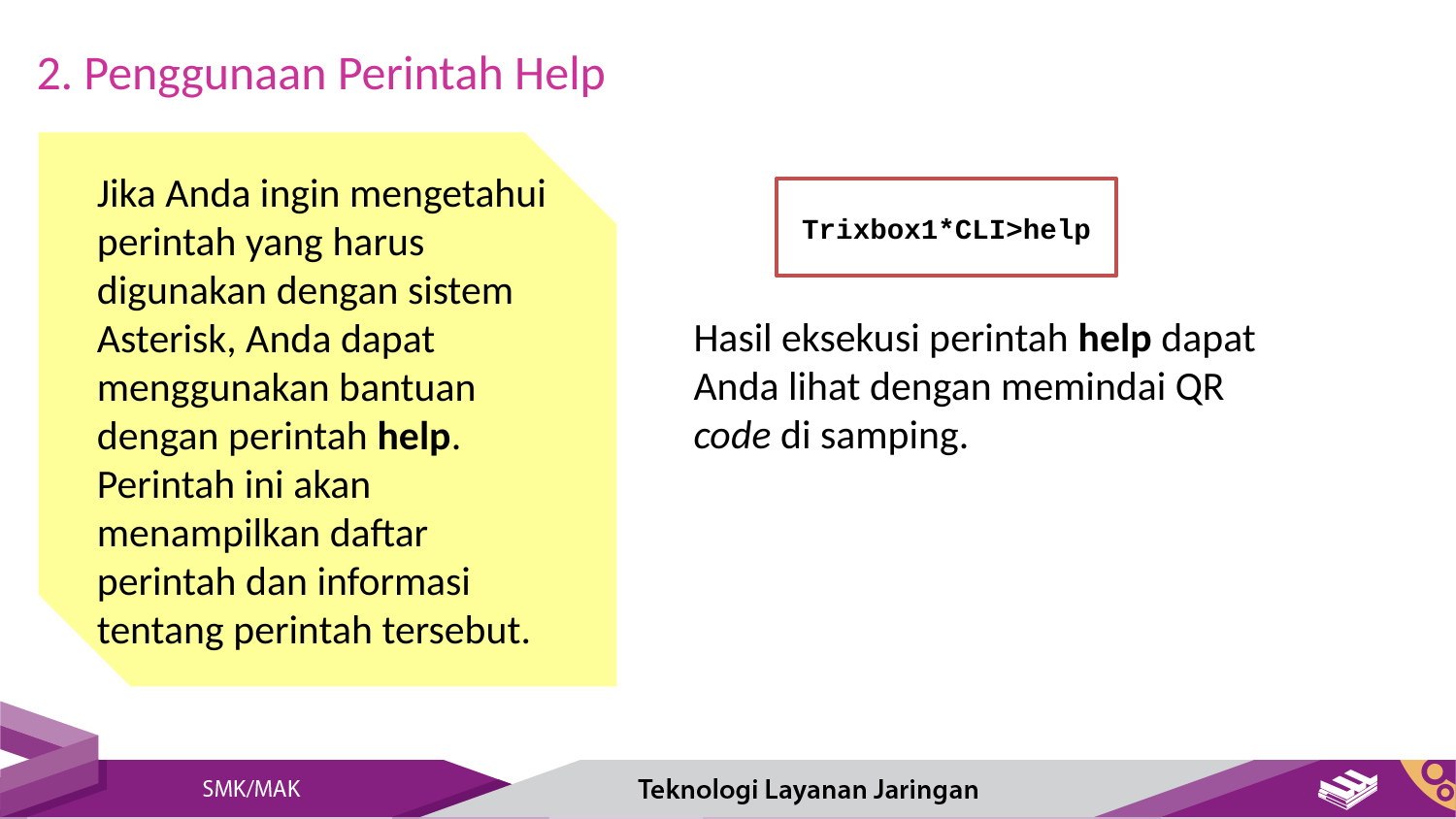

2. Penggunaan Perintah Help
Jika Anda ingin mengetahui perintah yang harus digunakan dengan sistem Asterisk, Anda dapat menggunakan bantuan dengan perintah help. Perintah ini akan menampilkan daftar perintah dan informasi tentang perintah tersebut.
Trixbox1*CLI>help
Hasil eksekusi perintah help dapat Anda lihat dengan memindai QR code di samping.